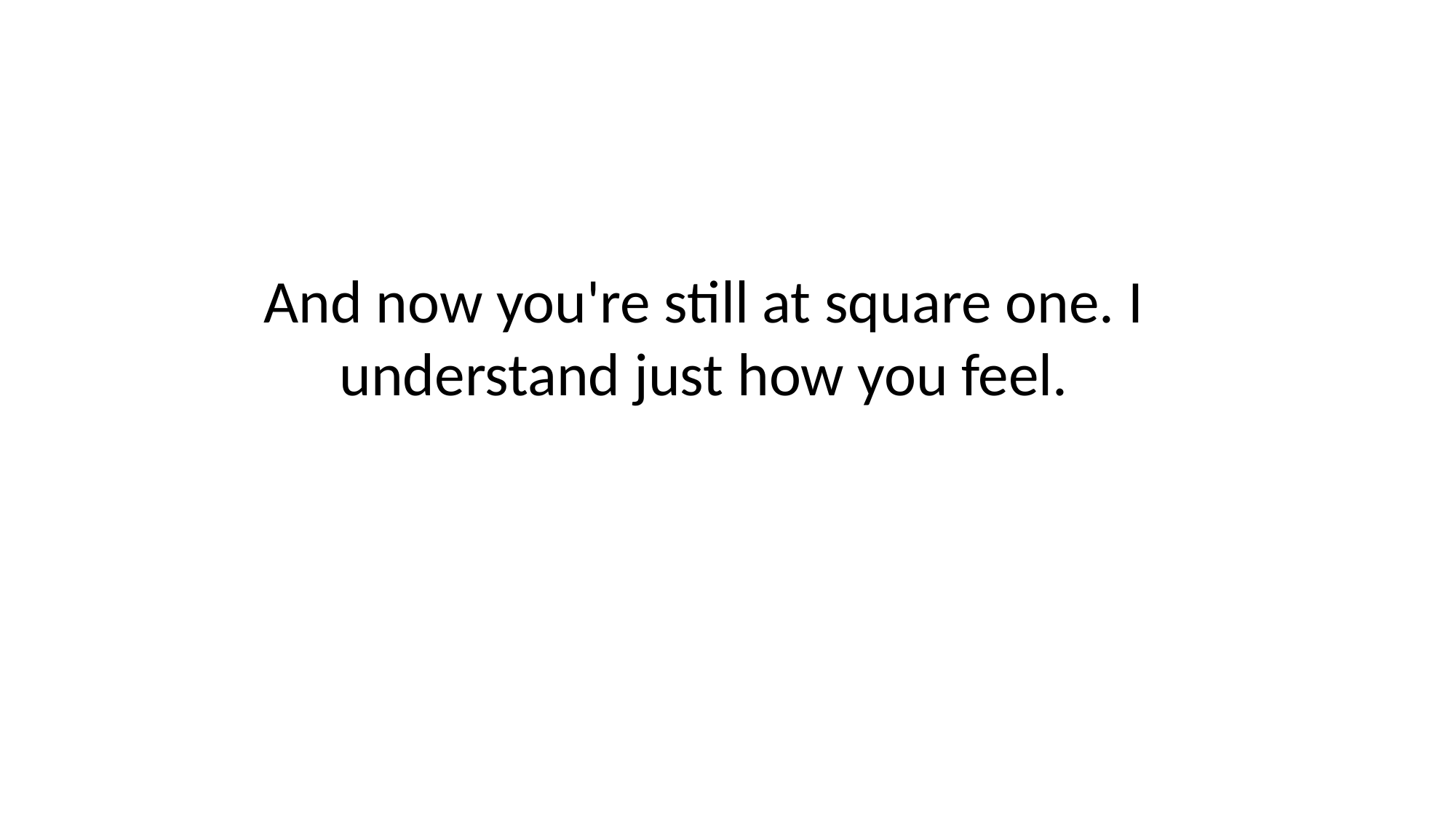

And now you're still at square one. I understand just how you feel.